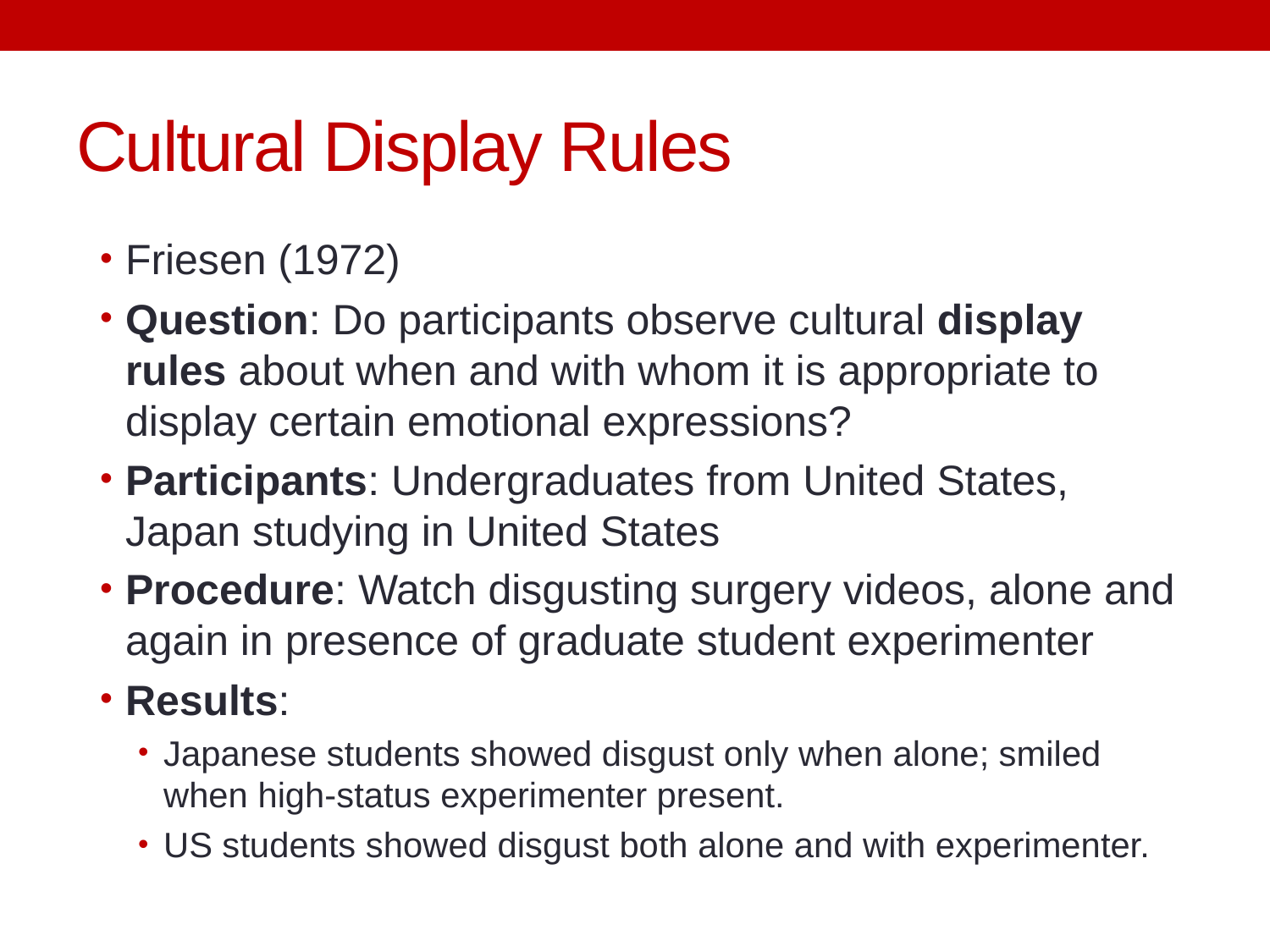

# Cultural Display Rules
Friesen (1972)
Question: Do participants observe cultural display rules about when and with whom it is appropriate to display certain emotional expressions?
Participants: Undergraduates from United States, Japan studying in United States
Procedure: Watch disgusting surgery videos, alone and again in presence of graduate student experimenter
Results:
Japanese students showed disgust only when alone; smiled when high-status experimenter present.
US students showed disgust both alone and with experimenter.